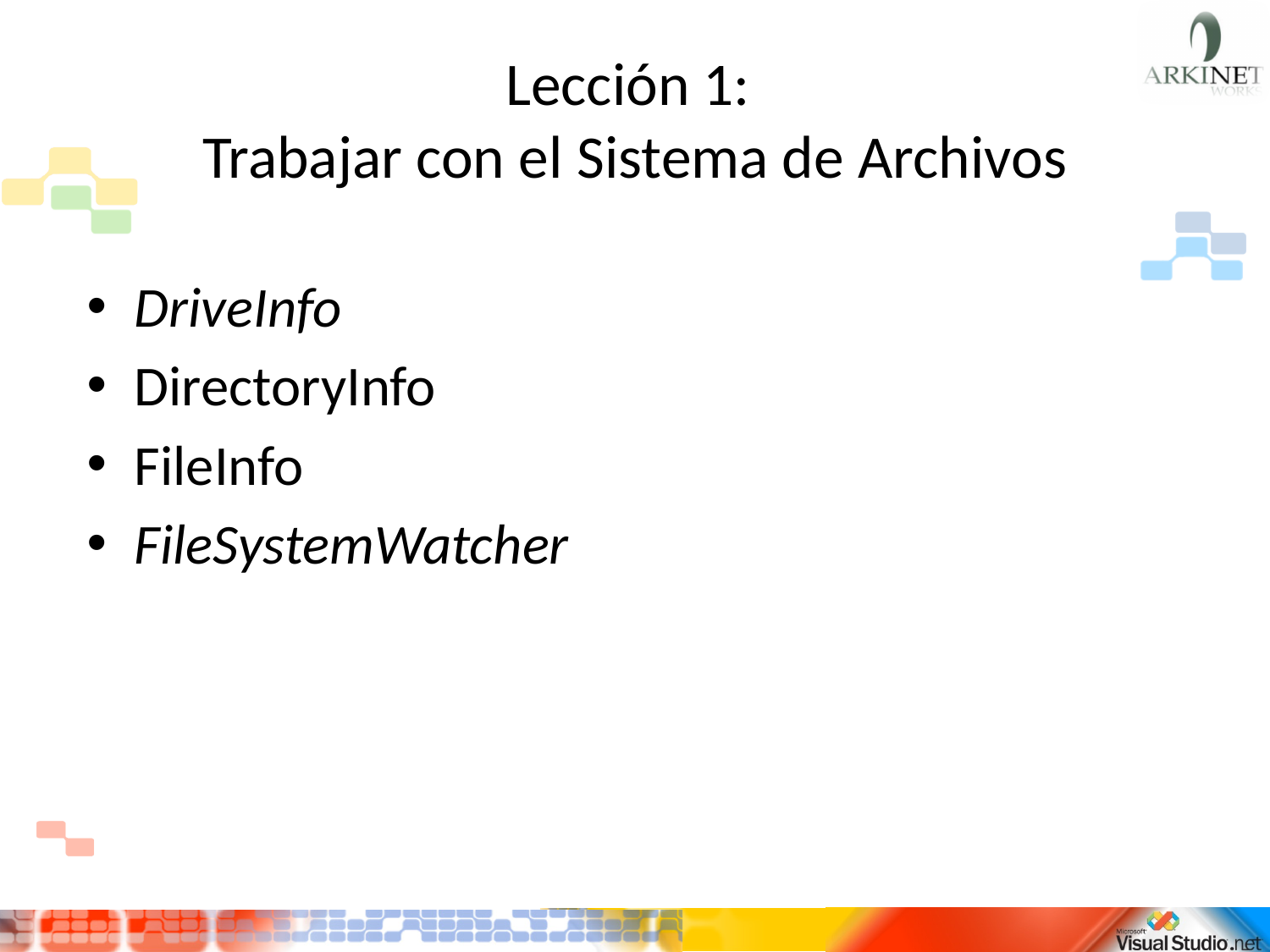

# Lección 1: Trabajar con el Sistema de Archivos
DriveInfo
DirectoryInfo
FileInfo
FileSystemWatcher